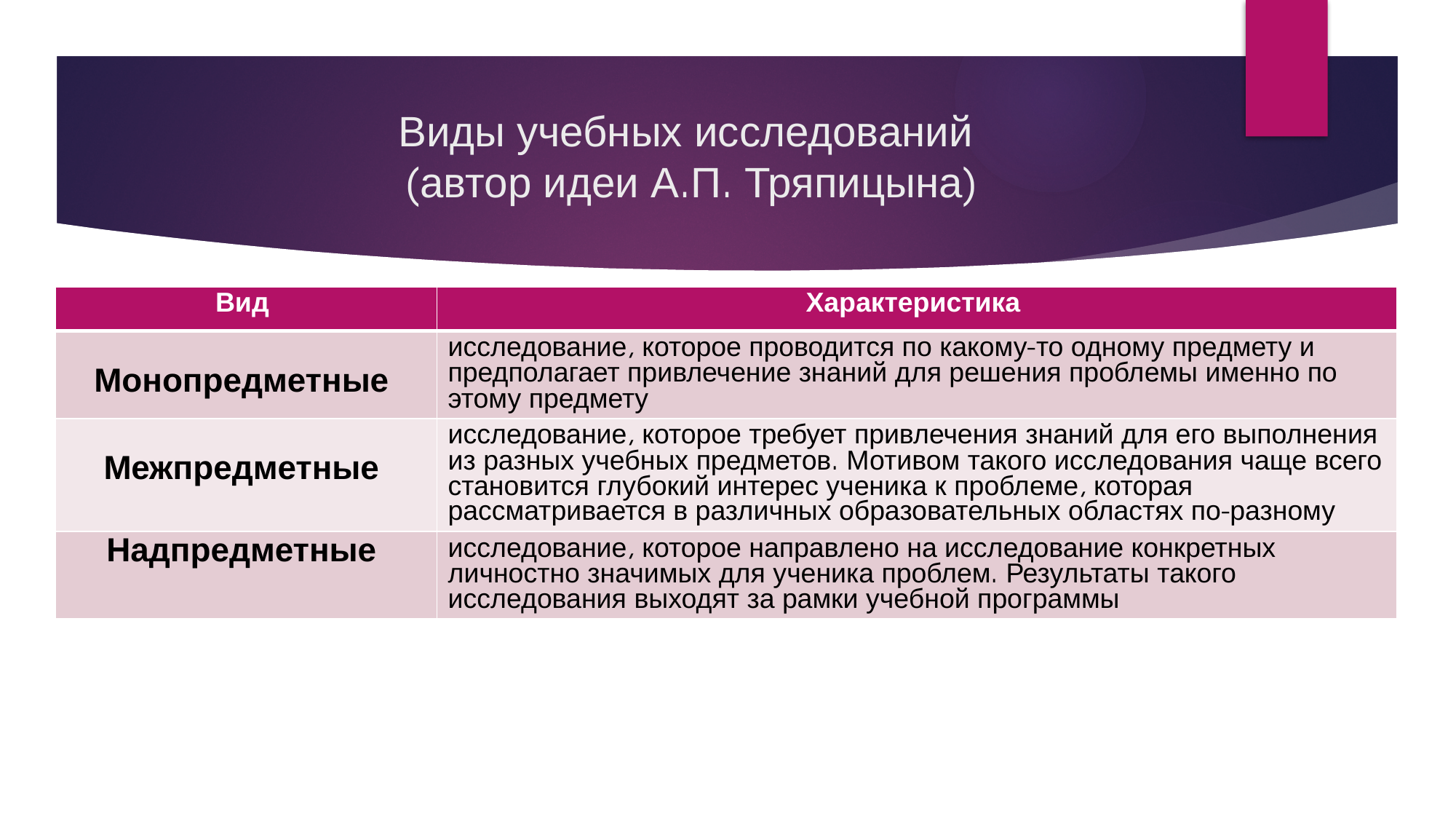

# Виды учебных исследований (автор идеи А.П. Тряпицына)
| Вид | Характеристика |
| --- | --- |
| Монопредметные | исследование, которое проводится по какому-то одному предмету и предполагает привлечение знаний для решения проблемы именно по этому предмету |
| Межпредметные | исследование, которое требует привлечения знаний для его выполнения из разных учебных предметов. Мотивом такого исследования чаще всего становится глубокий интерес ученика к проблеме, которая рассматривается в различных образовательных областях по-разному |
| Надпредметные | исследование, которое направлено на исследование конкретных личностно значимых для ученика проблем. Результаты такого исследования выходят за рамки учебной программы |